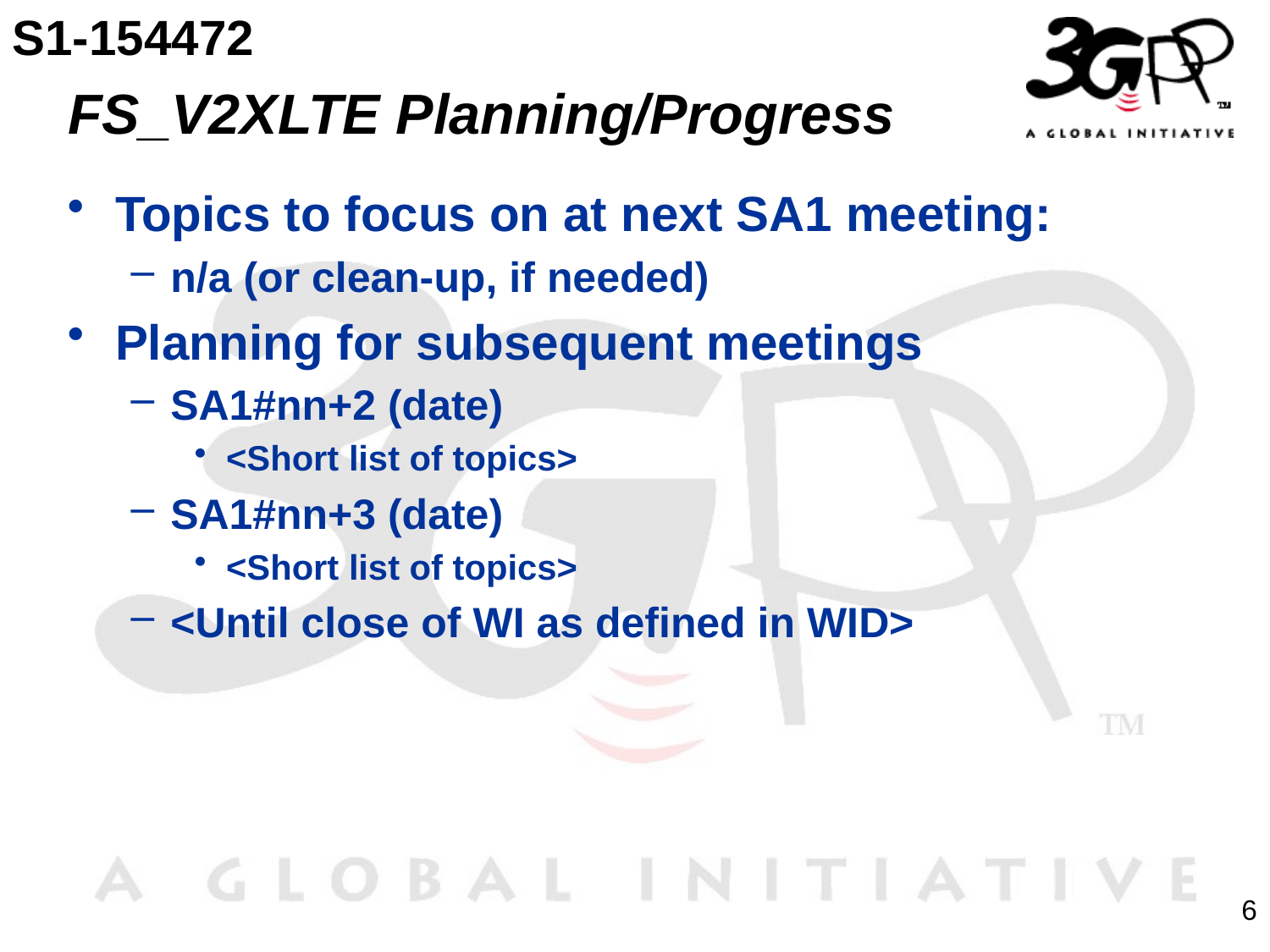

S1-154472
# FS_V2XLTE Planning/Progress
Topics to focus on at next SA1 meeting:
n/a (or clean-up, if needed)
Planning for subsequent meetings
SA1#nn+2 (date)
<Short list of topics>
SA1#nn+3 (date)
<Short list of topics>
<Until close of WI as defined in WID>
6